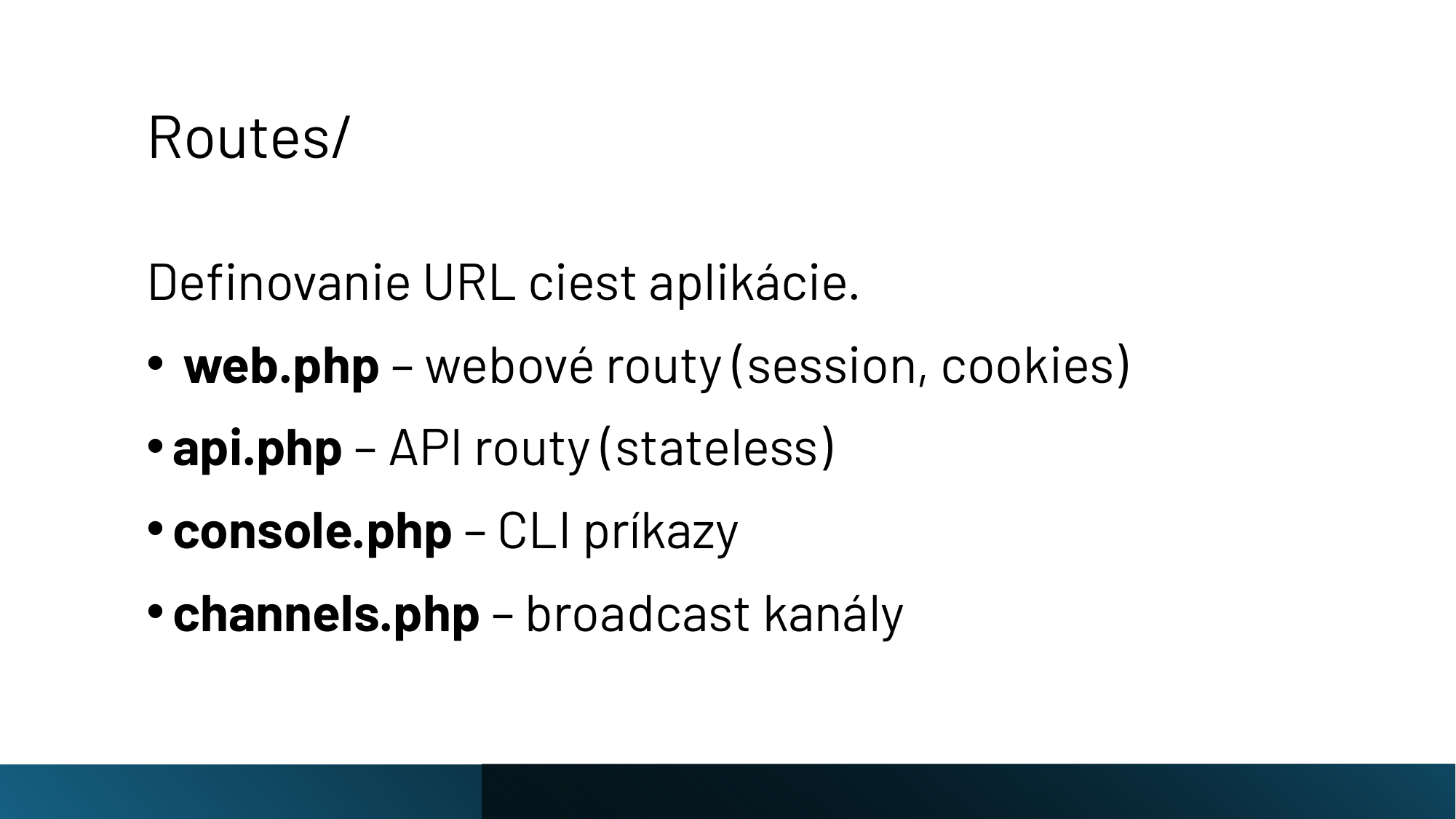

# Routes/
Definovanie URL ciest aplikácie.
 web.php – webové routy (session, cookies)
api.php – API routy (stateless)
console.php – CLI príkazy
channels.php – broadcast kanály